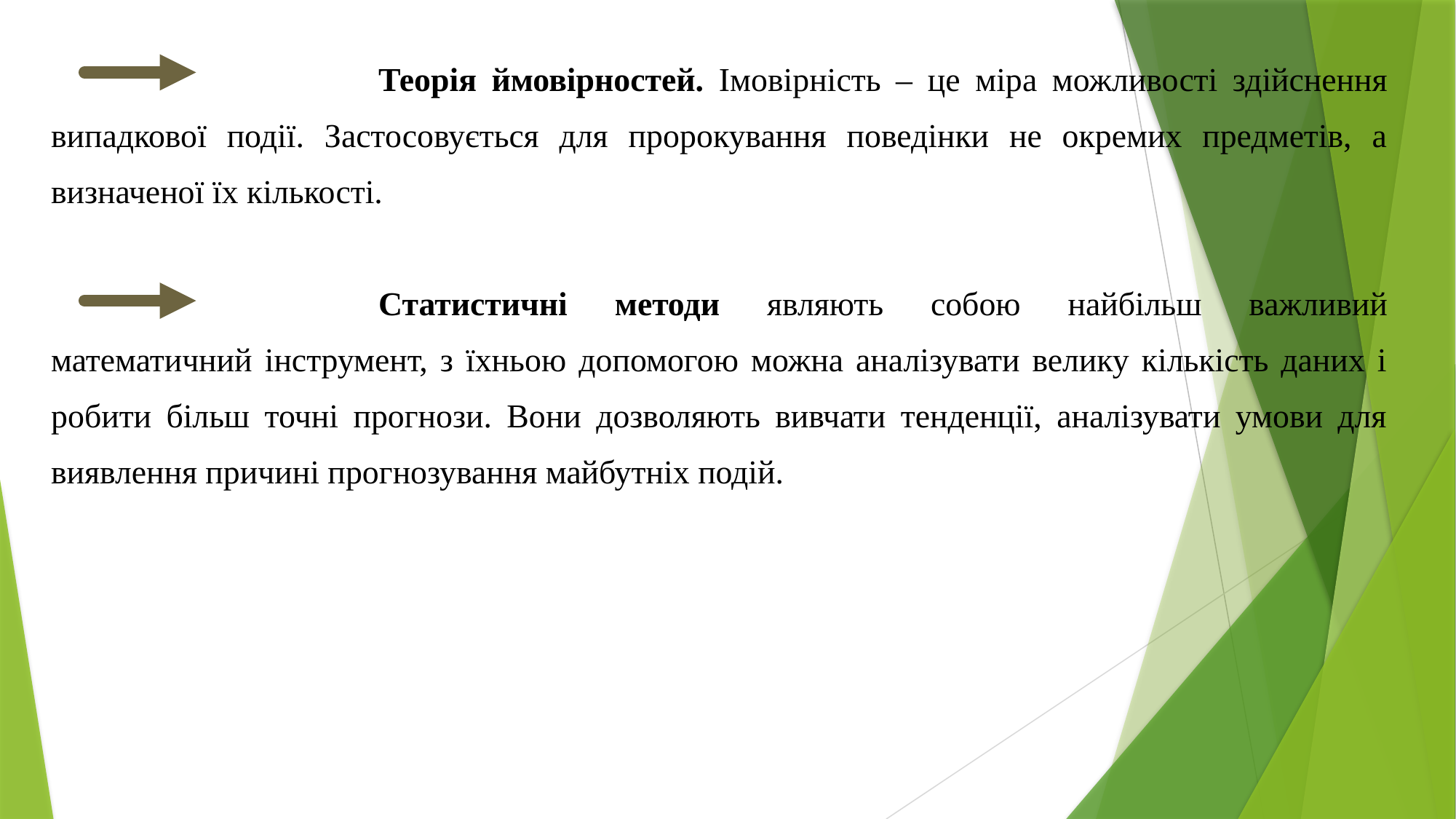

Теорія ймовірностей. Імовірність – це міра можливості здійснення випадкової події. Застосовується для пророкування поведінки не окремих предметів, а визначеної їх кількості.

			Статистичні методи являють собою найбільш важливий математичний інструмент, з їхньою допомогою можна аналізувати велику кількість даних і робити більш точні прогнози. Вони дозволяють вивчати тенденції, аналізувати умови для виявлення причині прогнозування майбутніх подій.